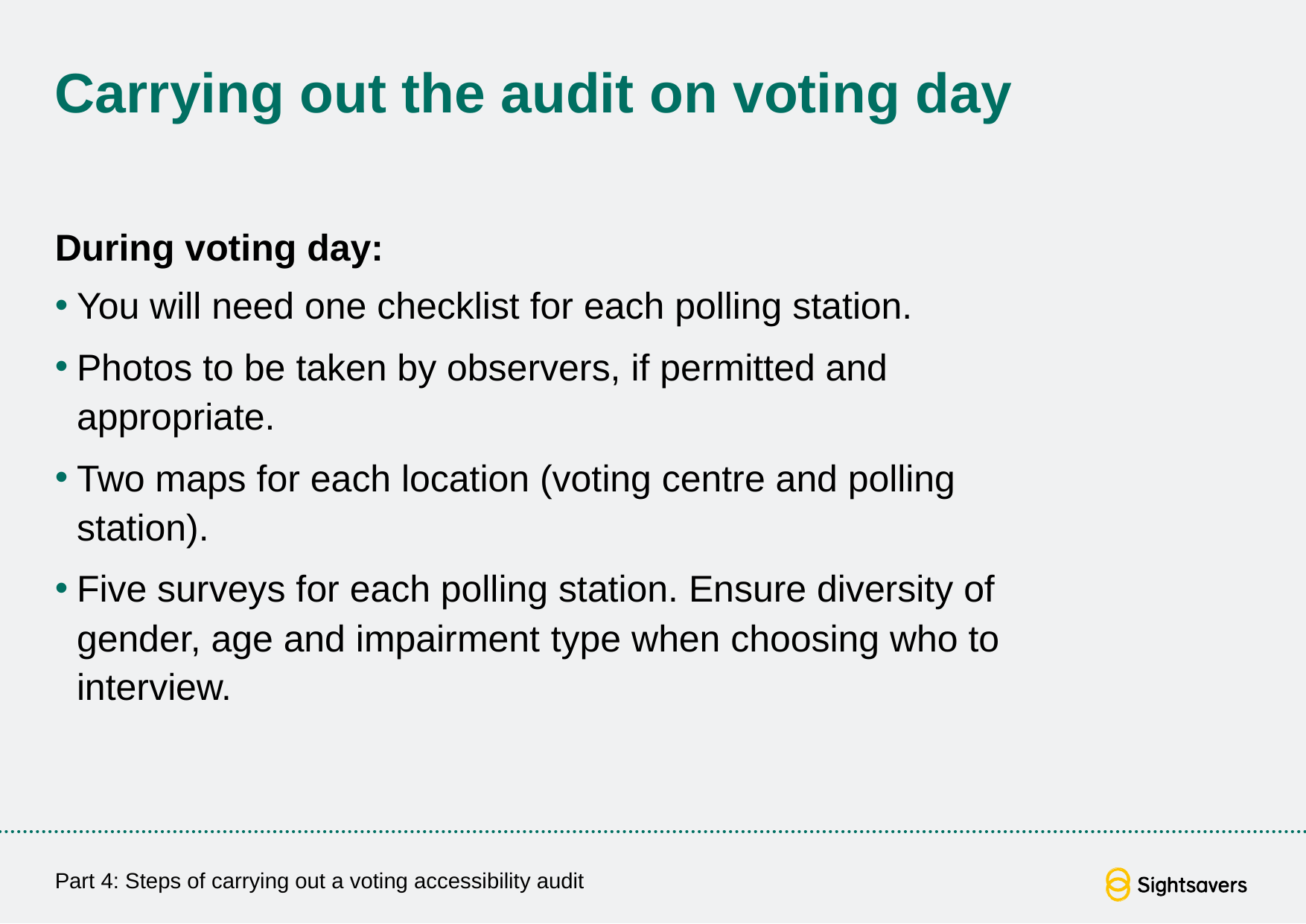

# Carrying out the audit on voting day
During voting day:
You will need one checklist for each polling station.
Photos to be taken by observers, if permitted and appropriate.
Two maps for each location (voting centre and polling station).
Five surveys for each polling station. Ensure diversity of gender, age and impairment type when choosing who to interview.
Part 4: Steps of carrying out a voting accessibility audit